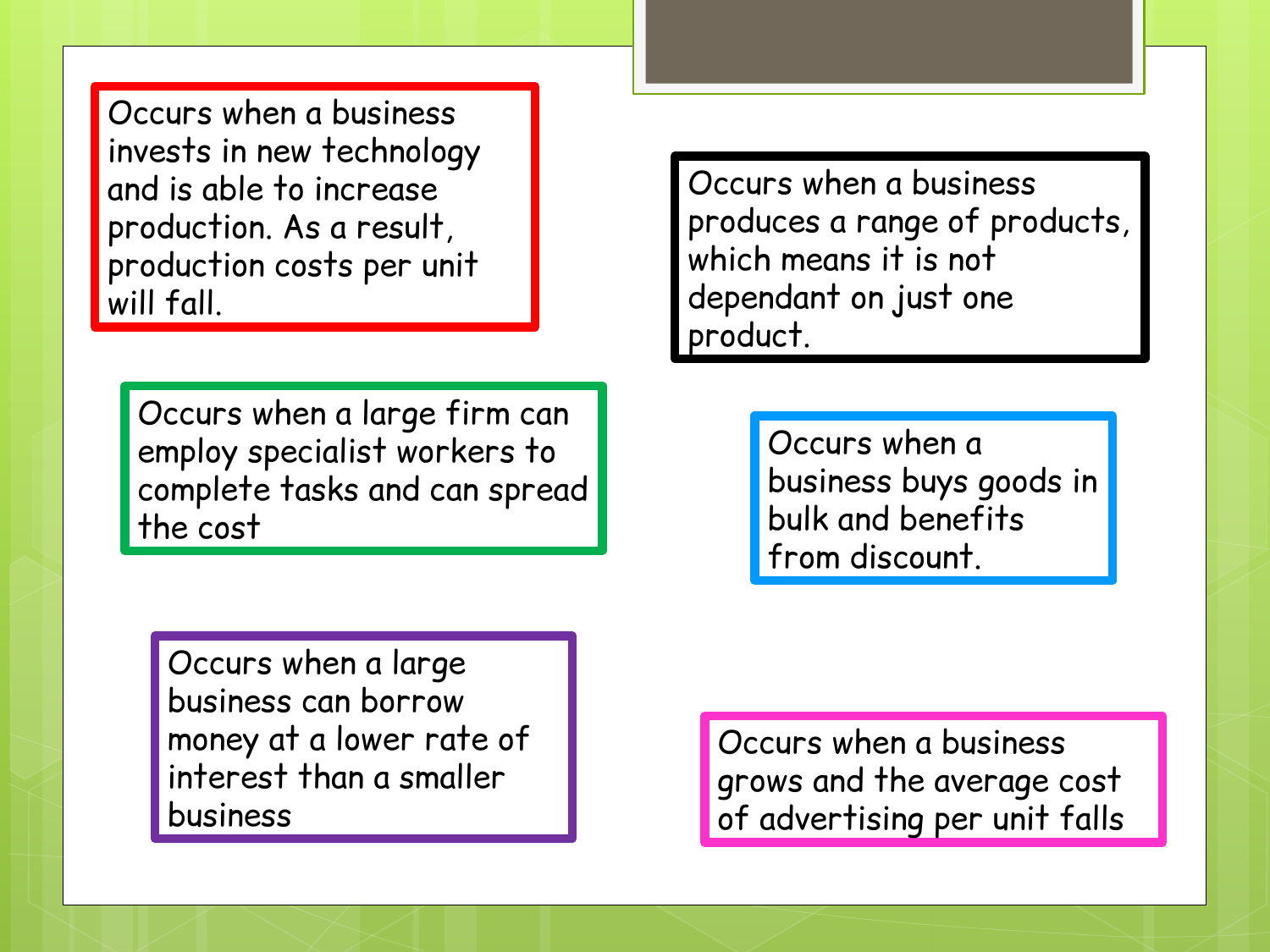

Occurs when a business invests in new technology and is able to increase production. As a result, production costs per unit will fall.
Occurs when a business produces a range of products, which means it is not dependant on just one product.
Occurs when a large firm can employ specialist workers to complete tasks and can spread the cost
Occurs when a business buys goods in bulk and benefits from discount.
Occurs when a large business can borrow money at a lower rate of interest than a smaller business
Occurs when a business grows and the average cost of advertising per unit falls